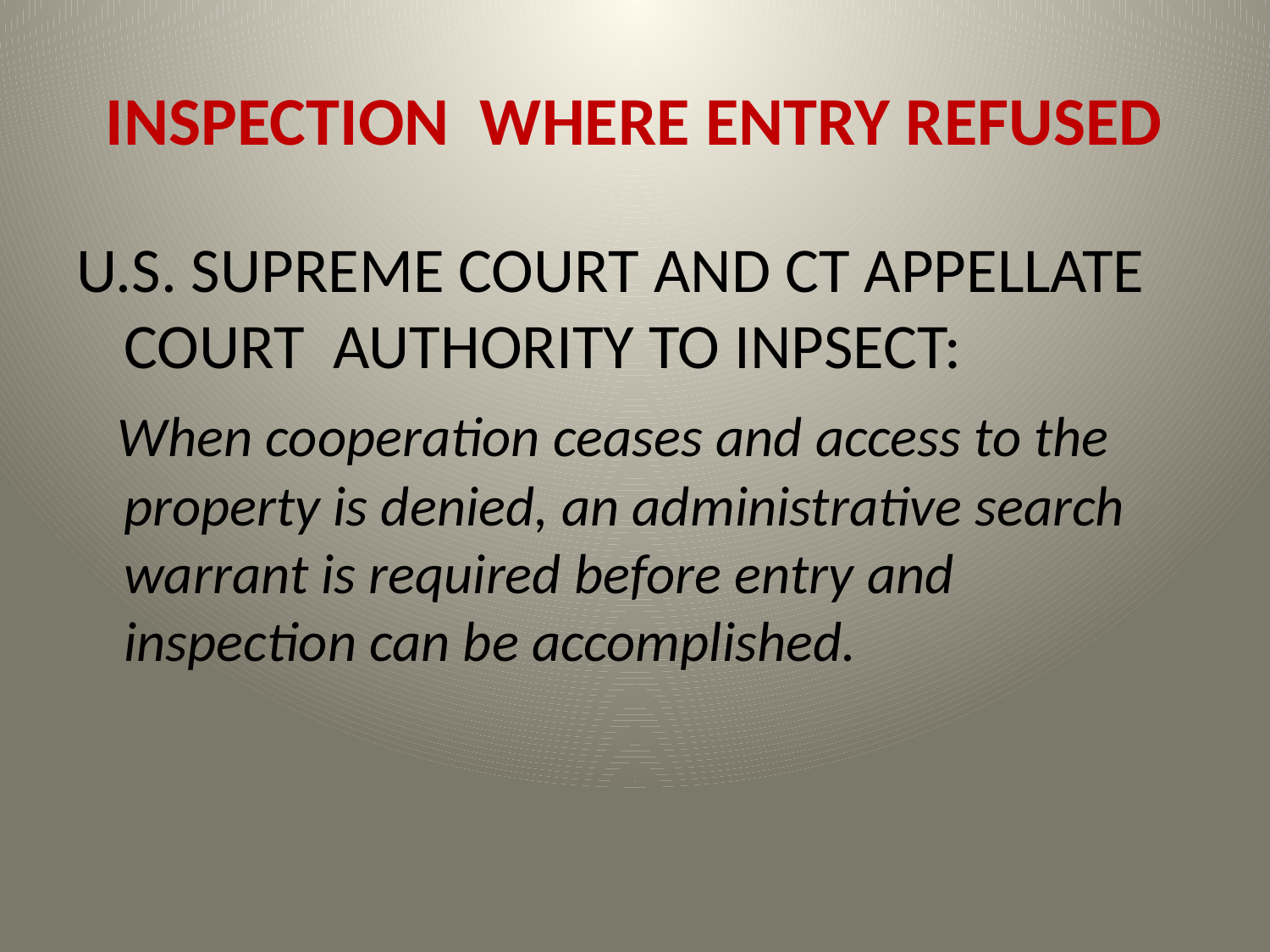

# INSPECTION  WHERE ENTRY REFUSED
U.S. SUPREME COURT AND CT APPELLATE COURT  AUTHORITY TO INPSECT:
   When cooperation ceases and access to the property is denied, an administrative search warrant is required before entry and inspection can be accomplished.